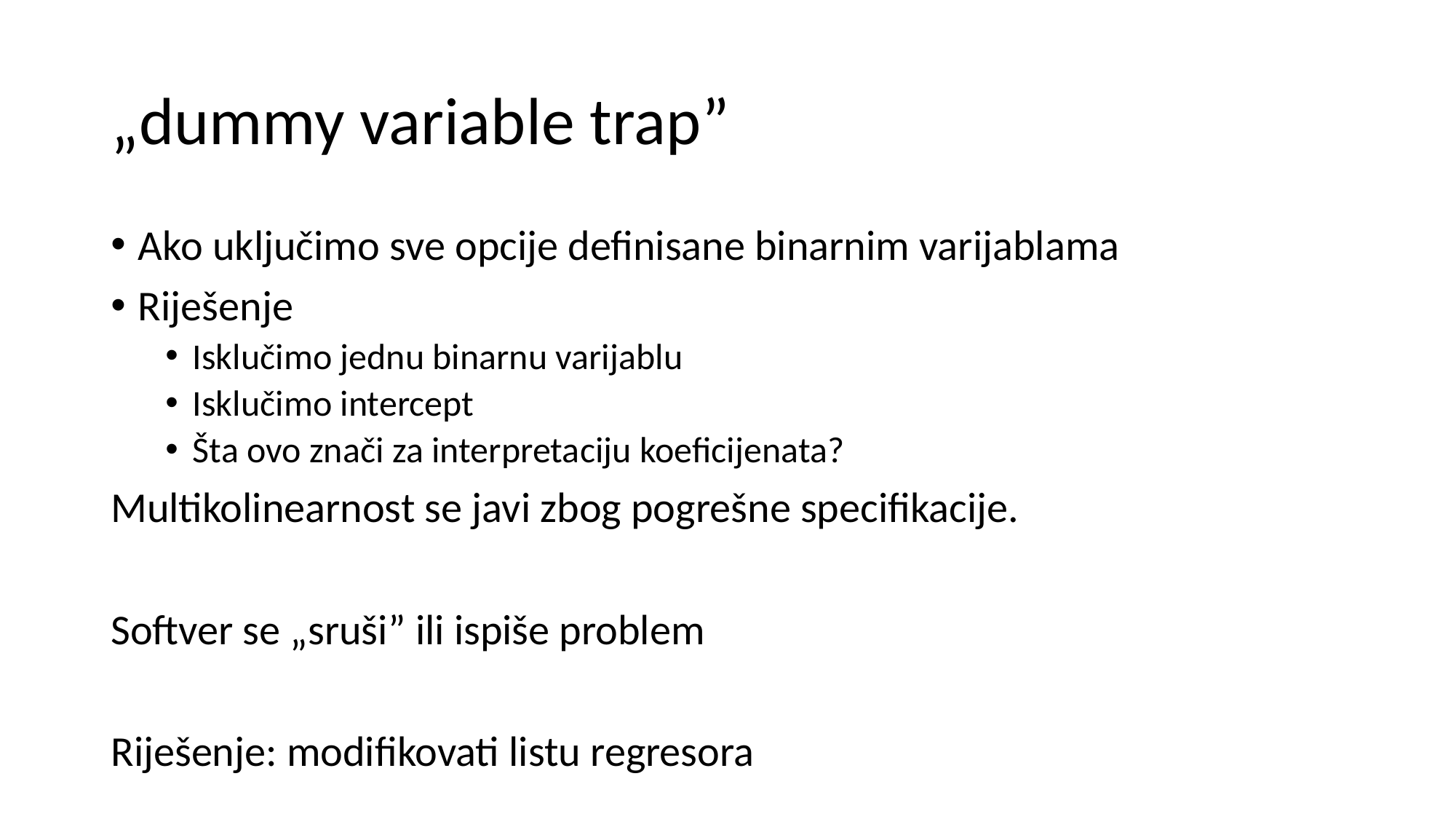

# „dummy variable trap”
Ako uključimo sve opcije definisane binarnim varijablama
Riješenje
Isklučimo jednu binarnu varijablu
Isklučimo intercept
Šta ovo znači za interpretaciju koeficijenata?
Multikolinearnost se javi zbog pogrešne specifikacije.

Softver se „sruši” ili ispiše problem

Riješenje: modifikovati listu regresora